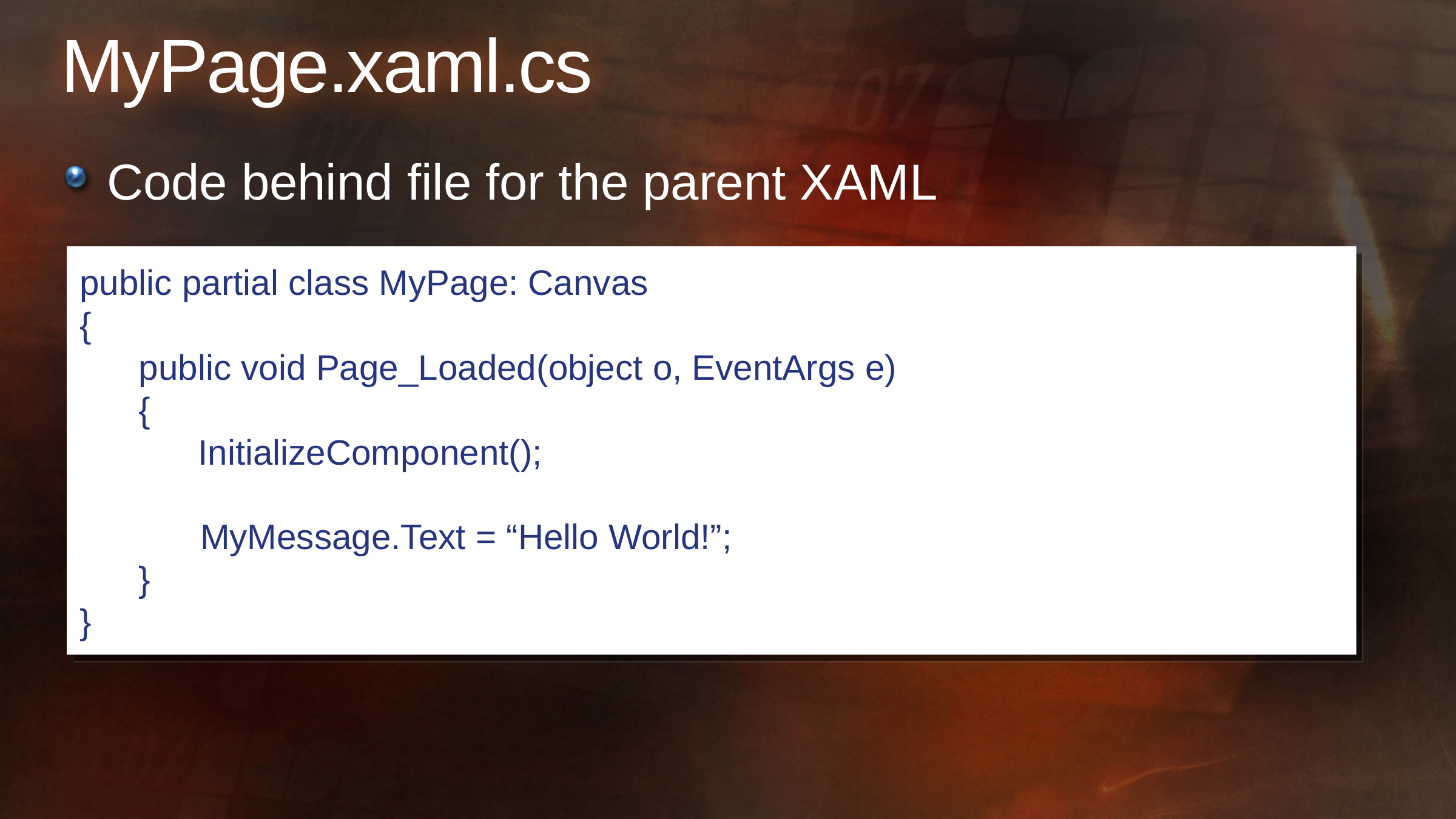

# MyPage.xaml.cs
Code behind file for the parent XAML

public partial class MyPage: Canvas
{
      public void Page_Loaded(object o, EventArgs e)
      {
            InitializeComponent();

	   MyMessage.Text = “Hello World!”;
      }
}